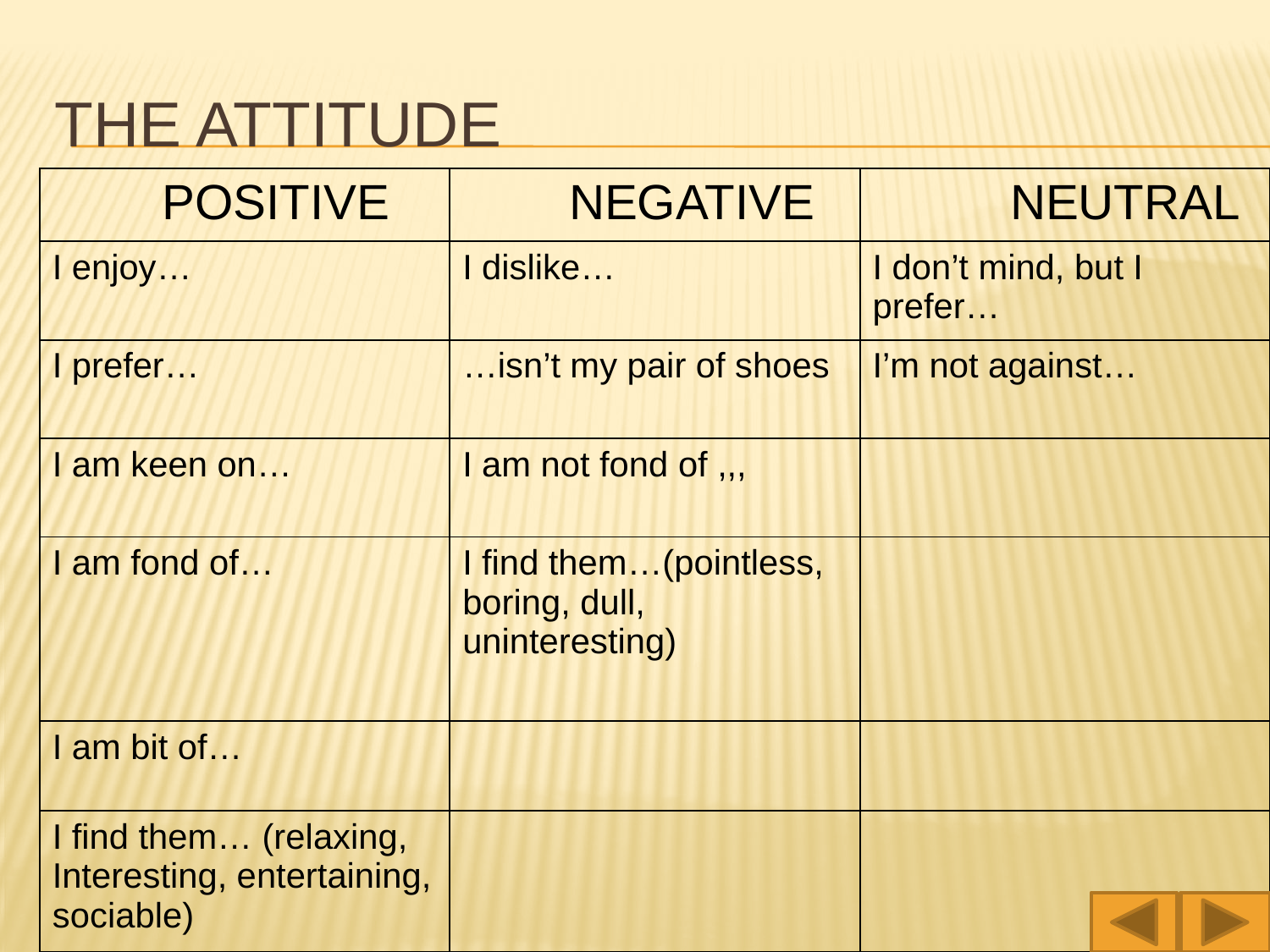

# The attitude
| POSITIVE | NEGATIVE | NEUTRAL |
| --- | --- | --- |
| I enjoy… | I dislike… | I don’t mind, but I prefer… |
| I prefer… | …isn’t my pair of shoes | I’m not against… |
| I am keen on… | I am not fond of ,,, |  |
| I am fond of… | I find them…(pointless, boring, dull, uninteresting) |  |
| I am bit of… |  |  |
| I find them… (relaxing, Interesting, entertaining, sociable) |  |  |